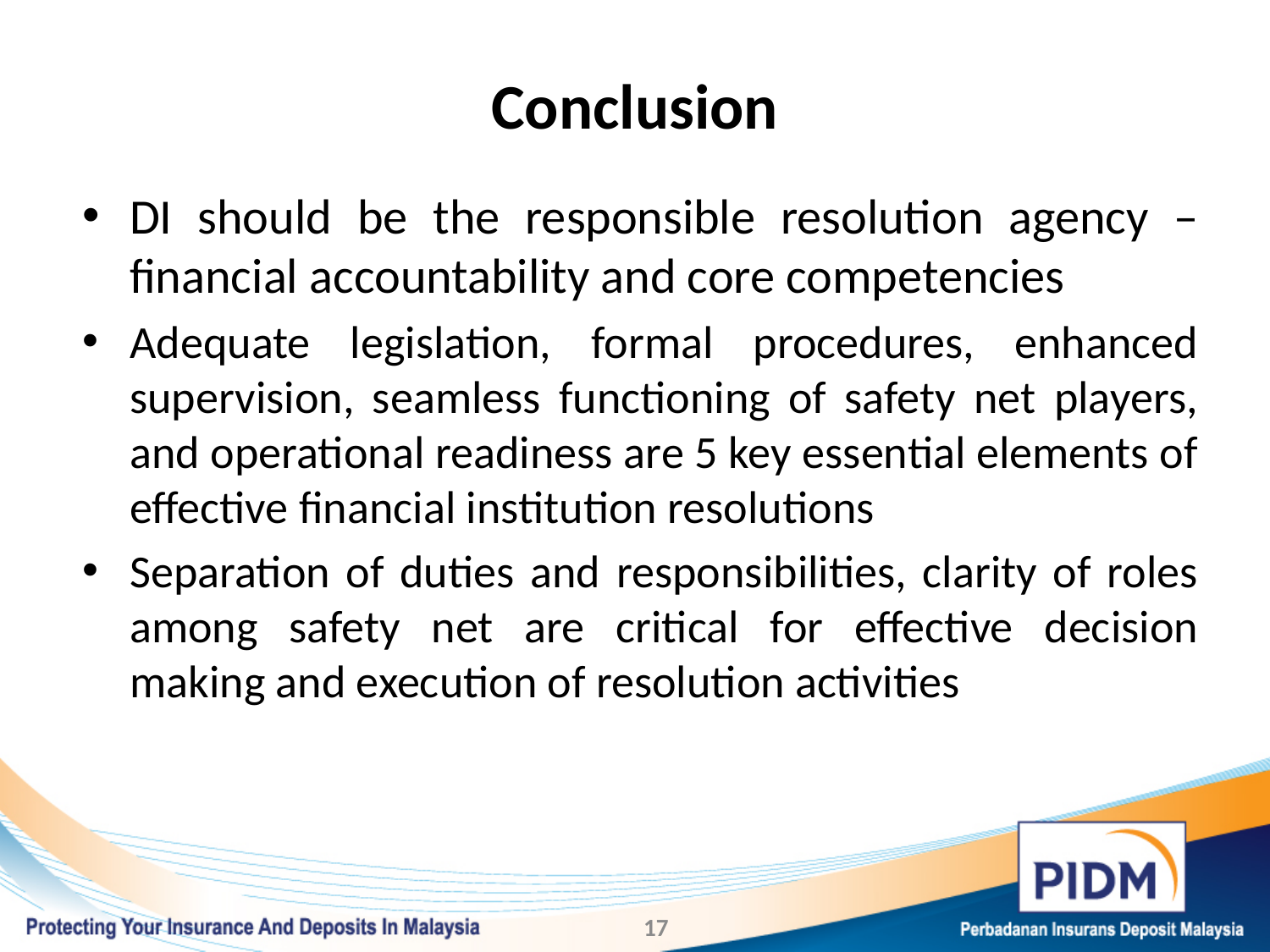

# Conclusion
DI should be the responsible resolution agency – financial accountability and core competencies
Adequate legislation, formal procedures, enhanced supervision, seamless functioning of safety net players, and operational readiness are 5 key essential elements of effective financial institution resolutions
Separation of duties and responsibilities, clarity of roles among safety net are critical for effective decision making and execution of resolution activities

17